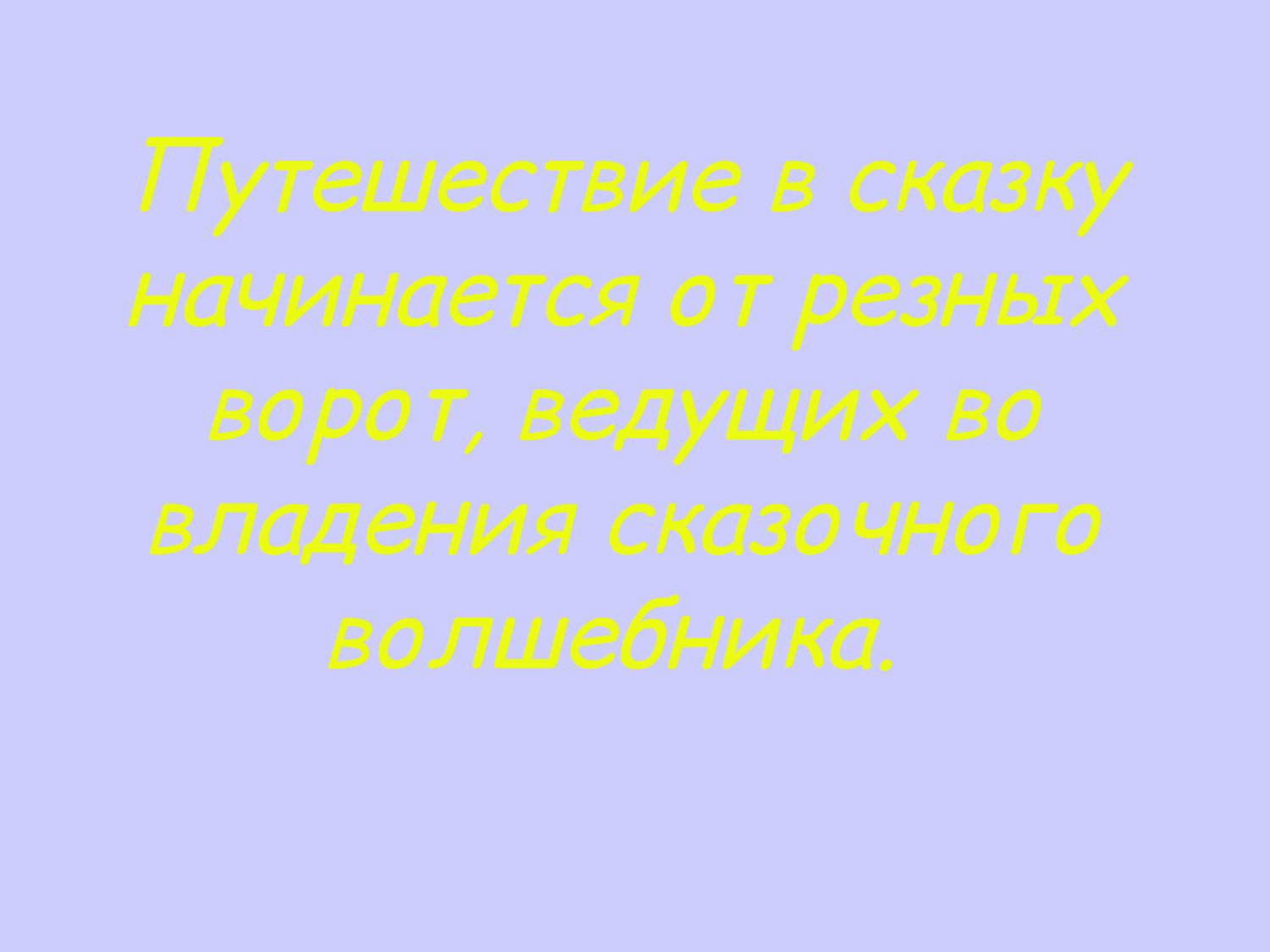

Путешествие в сказку начинается от резных ворот, ведущих во владения сказочного волшебника.